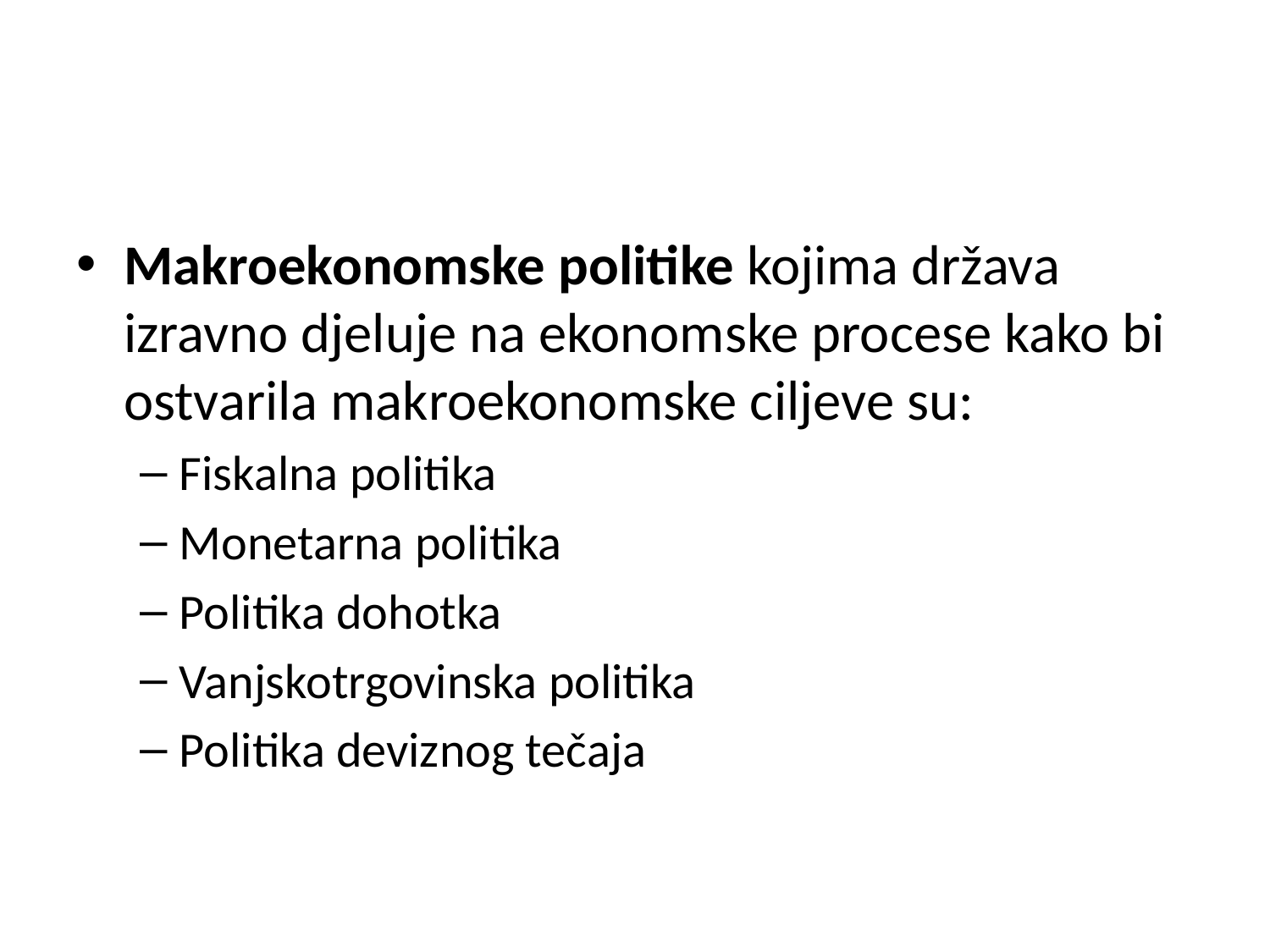

Makroekonomske politike kojima država izravno djeluje na ekonomske procese kako bi ostvarila makroekonomske ciljeve su:
Fiskalna politika
Monetarna politika
Politika dohotka
Vanjskotrgovinska politika
Politika deviznog tečaja